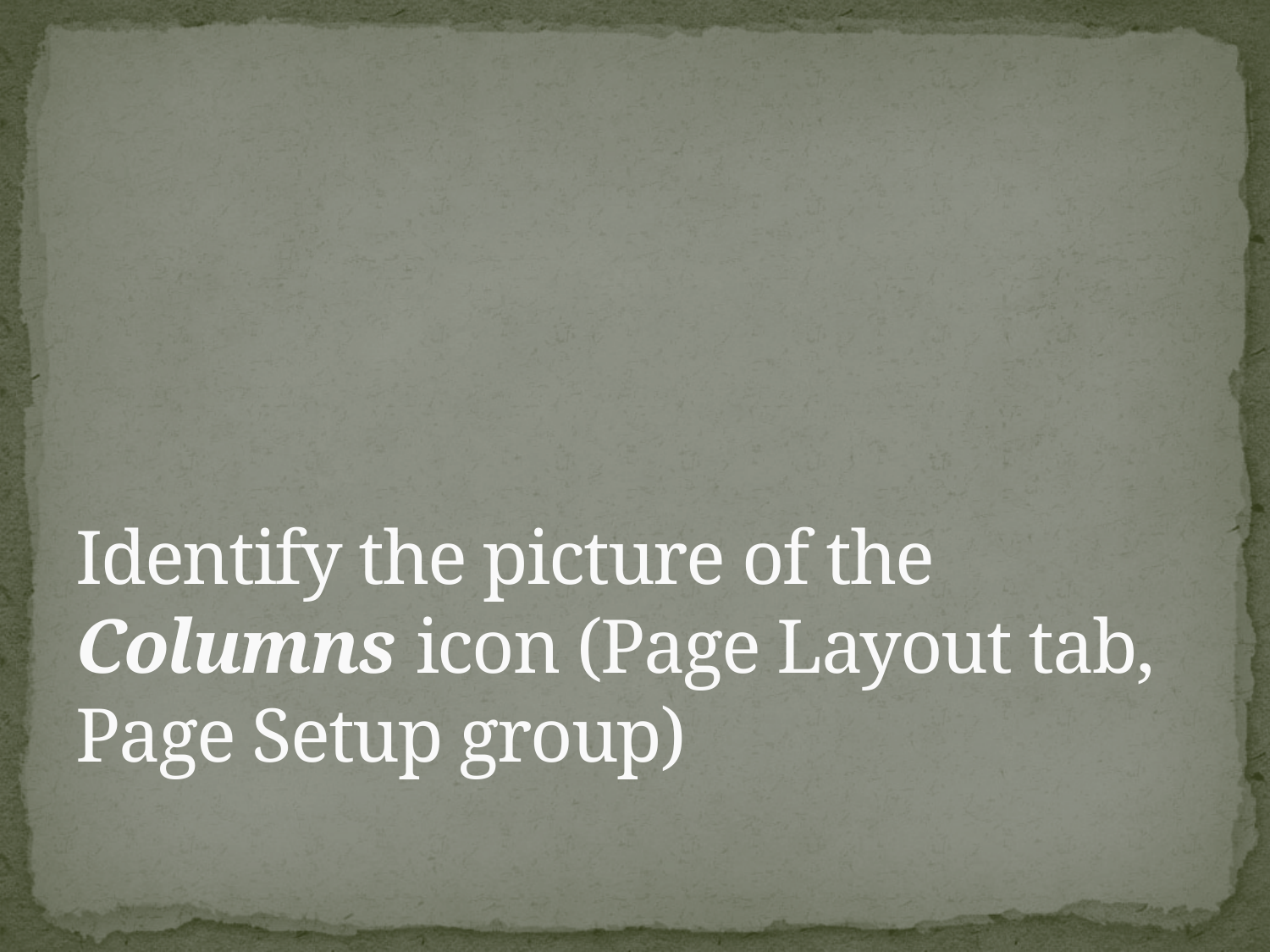

# Identify the picture of the Columns icon (Page Layout tab, Page Setup group)